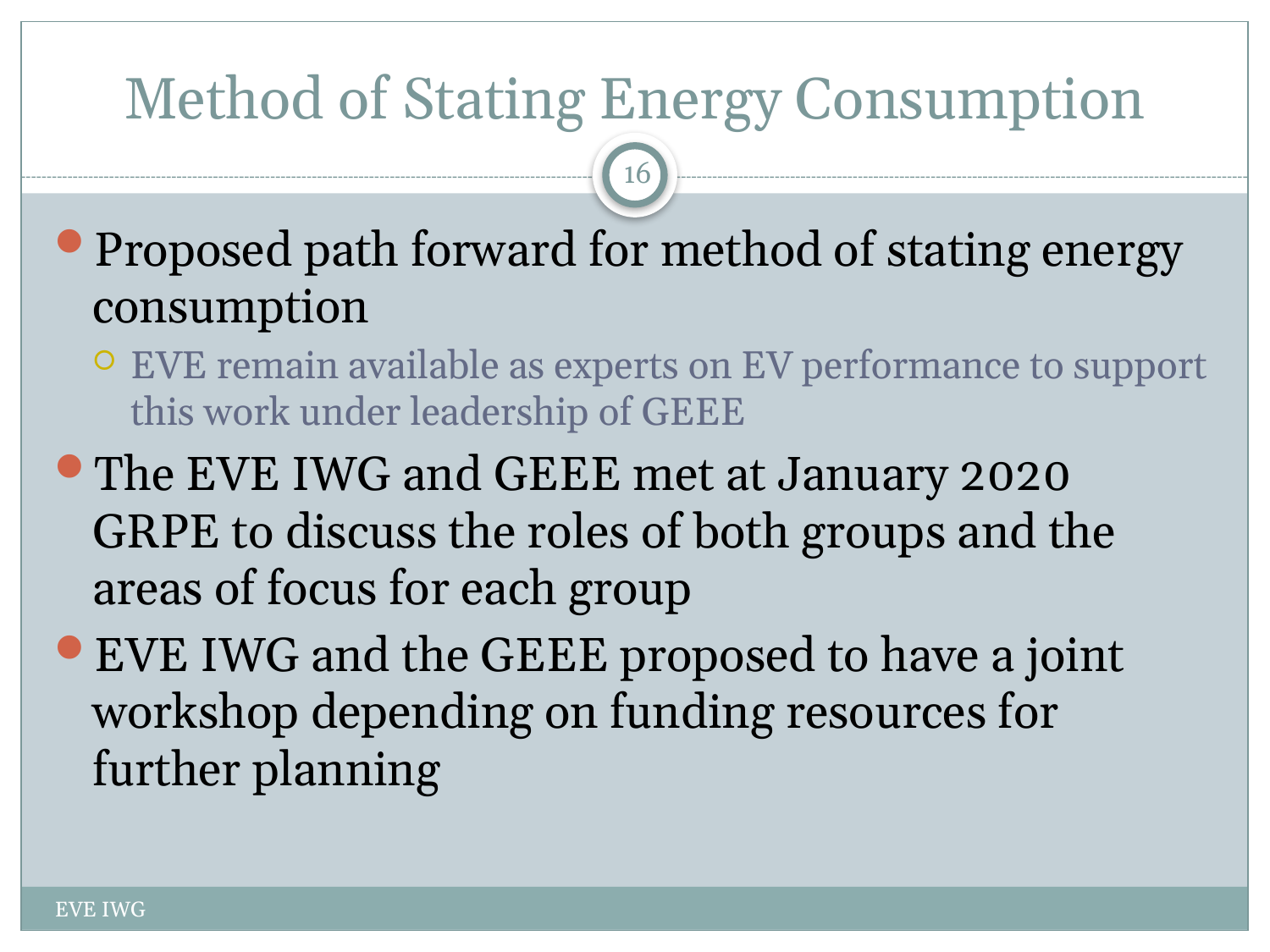

# Method of Stating Energy Consumption
16
Proposed path forward for method of stating energy consumption
EVE remain available as experts on EV performance to support this work under leadership of GEEE
The EVE IWG and GEEE met at January 2020 GRPE to discuss the roles of both groups and the areas of focus for each group
EVE IWG and the GEEE proposed to have a joint workshop depending on funding resources for further planning
EVE IWG